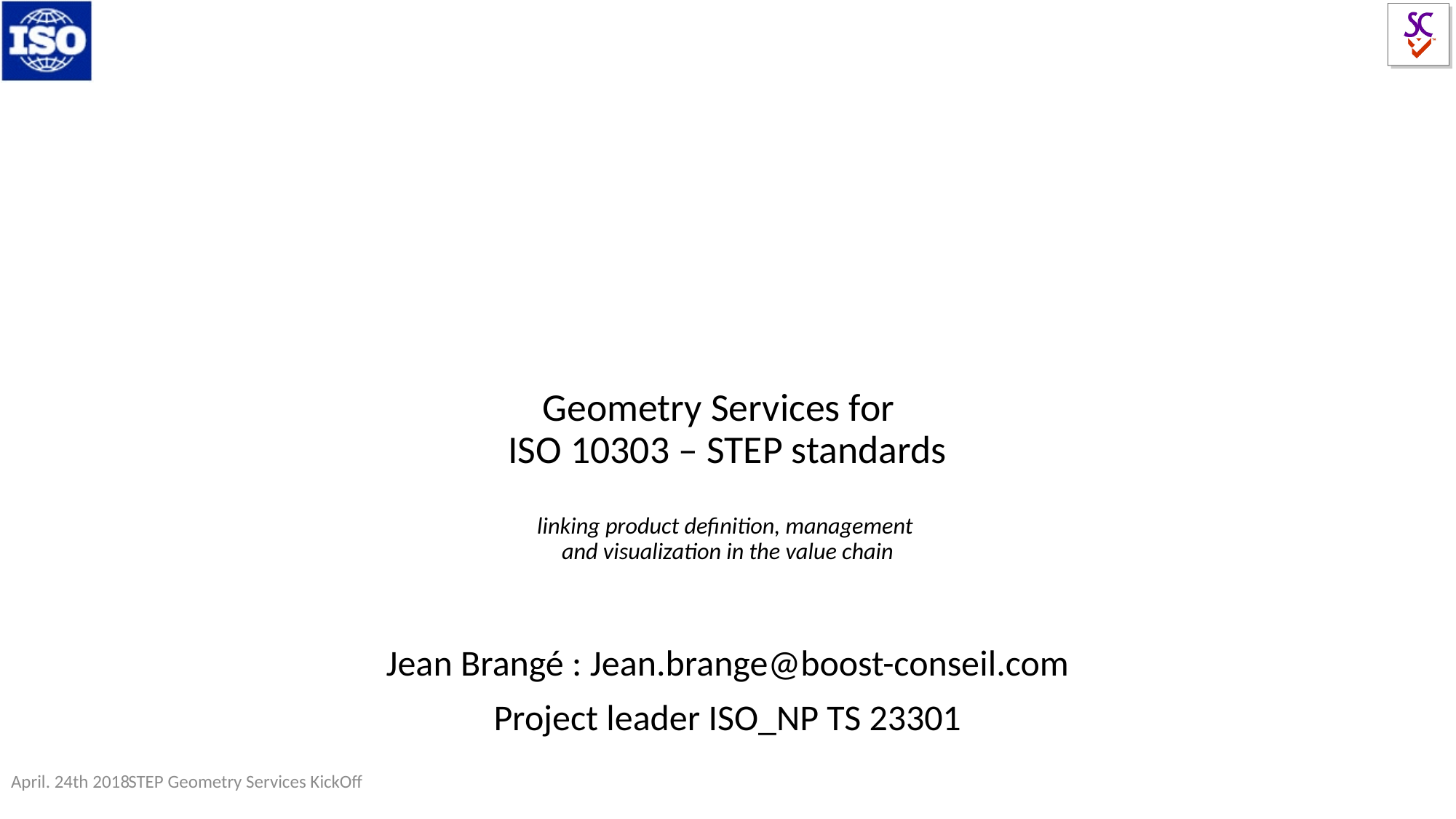

# Geometry Services for ISO 10303 – STEP standards linking product definition, management and visualization in the value chain
Jean Brangé : Jean.brange@boost-conseil.com
Project leader ISO_NP TS 23301
April. 24th 2018
STEP Geometry Services KickOff